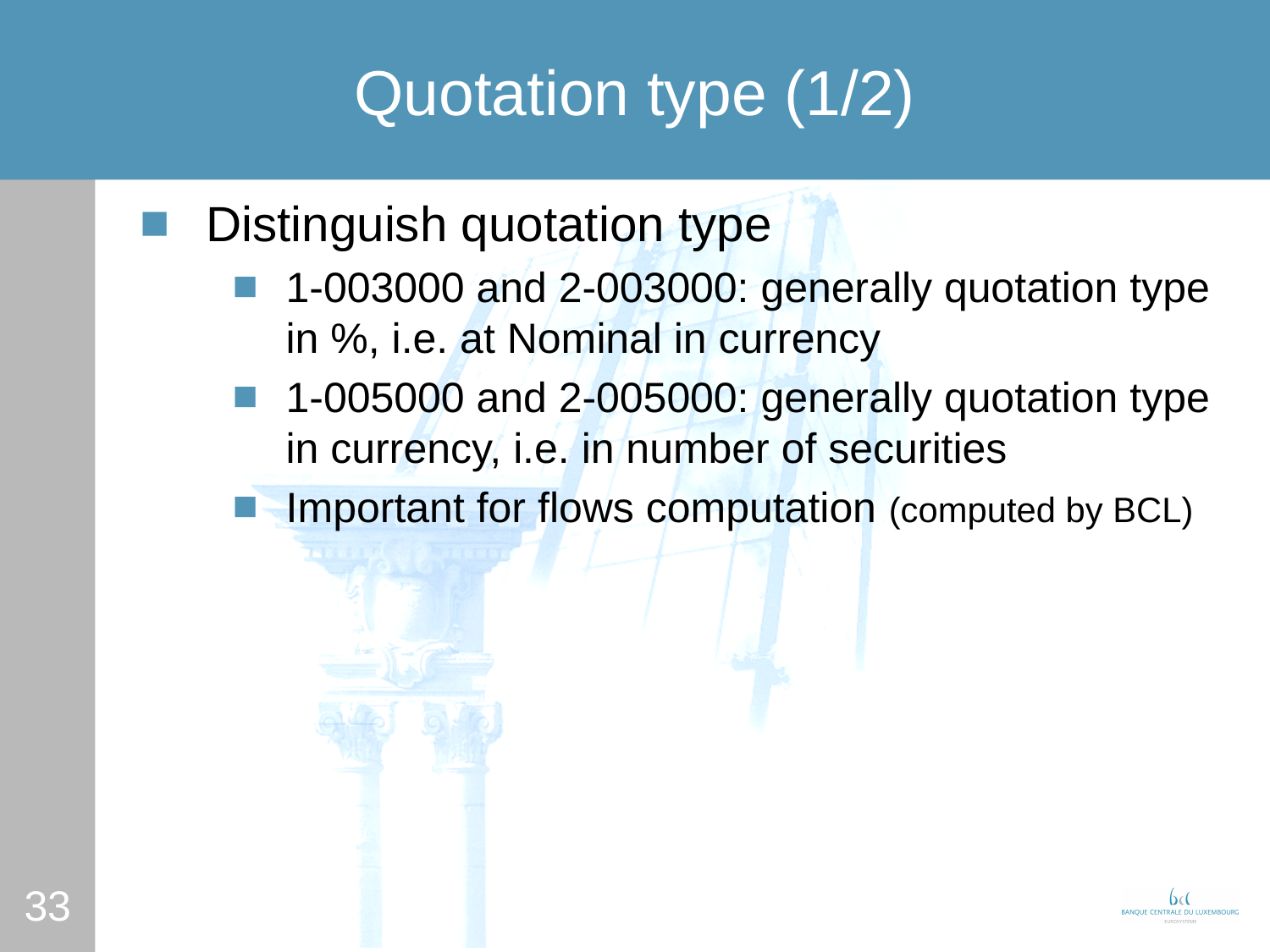

# Quotation type (1/2)
Distinguish quotation type
1-003000 and 2-003000: generally quotation type in %, i.e. at Nominal in currency
1-005000 and 2-005000: generally quotation type in currency, i.e. in number of securities
Important for flows computation (computed by BCL)

33